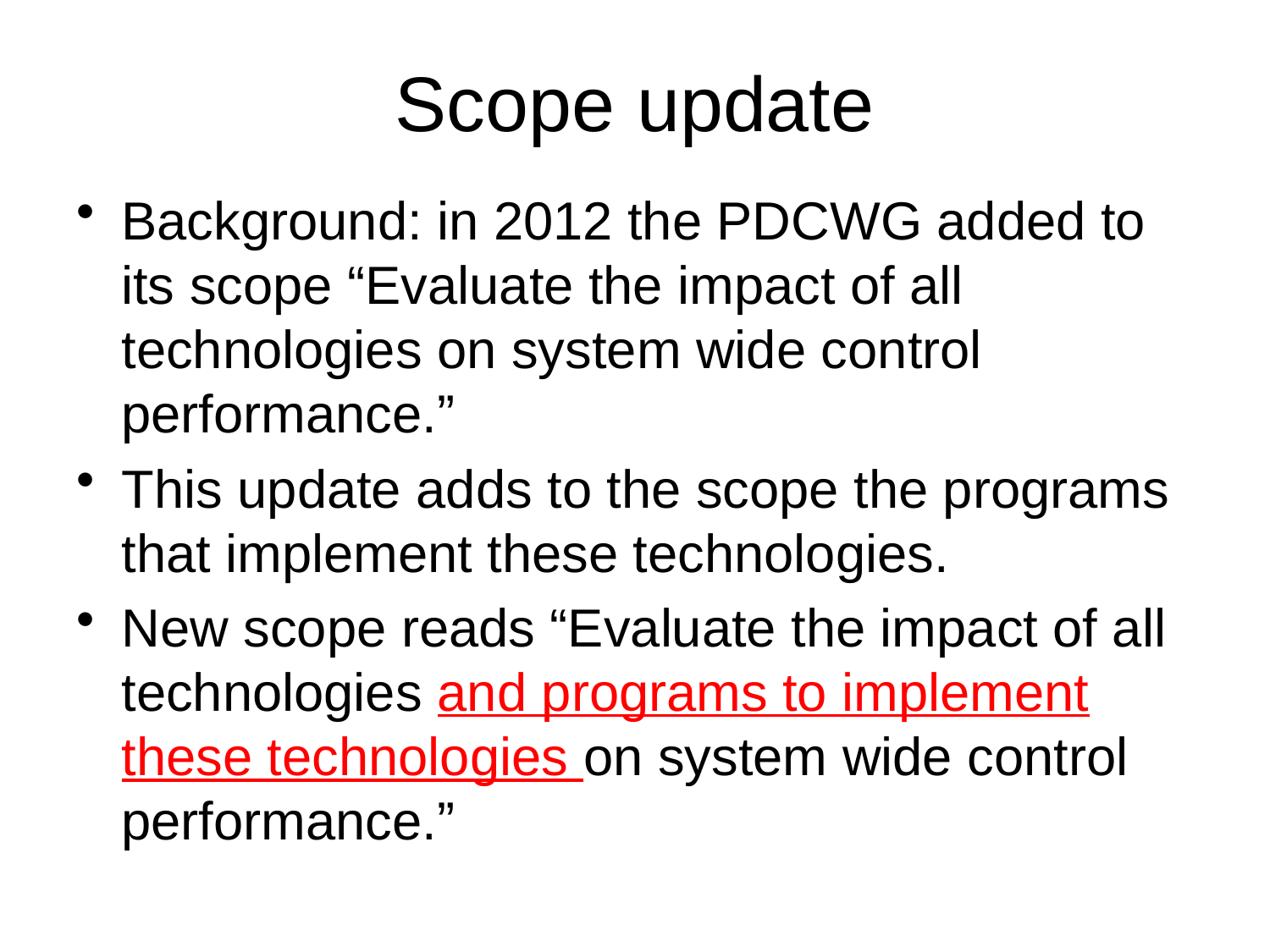

# Scope update
Background: in 2012 the PDCWG added to its scope “Evaluate the impact of all technologies on system wide control performance.”
This update adds to the scope the programs that implement these technologies.
New scope reads “Evaluate the impact of all technologies and programs to implement these technologies on system wide control performance.”